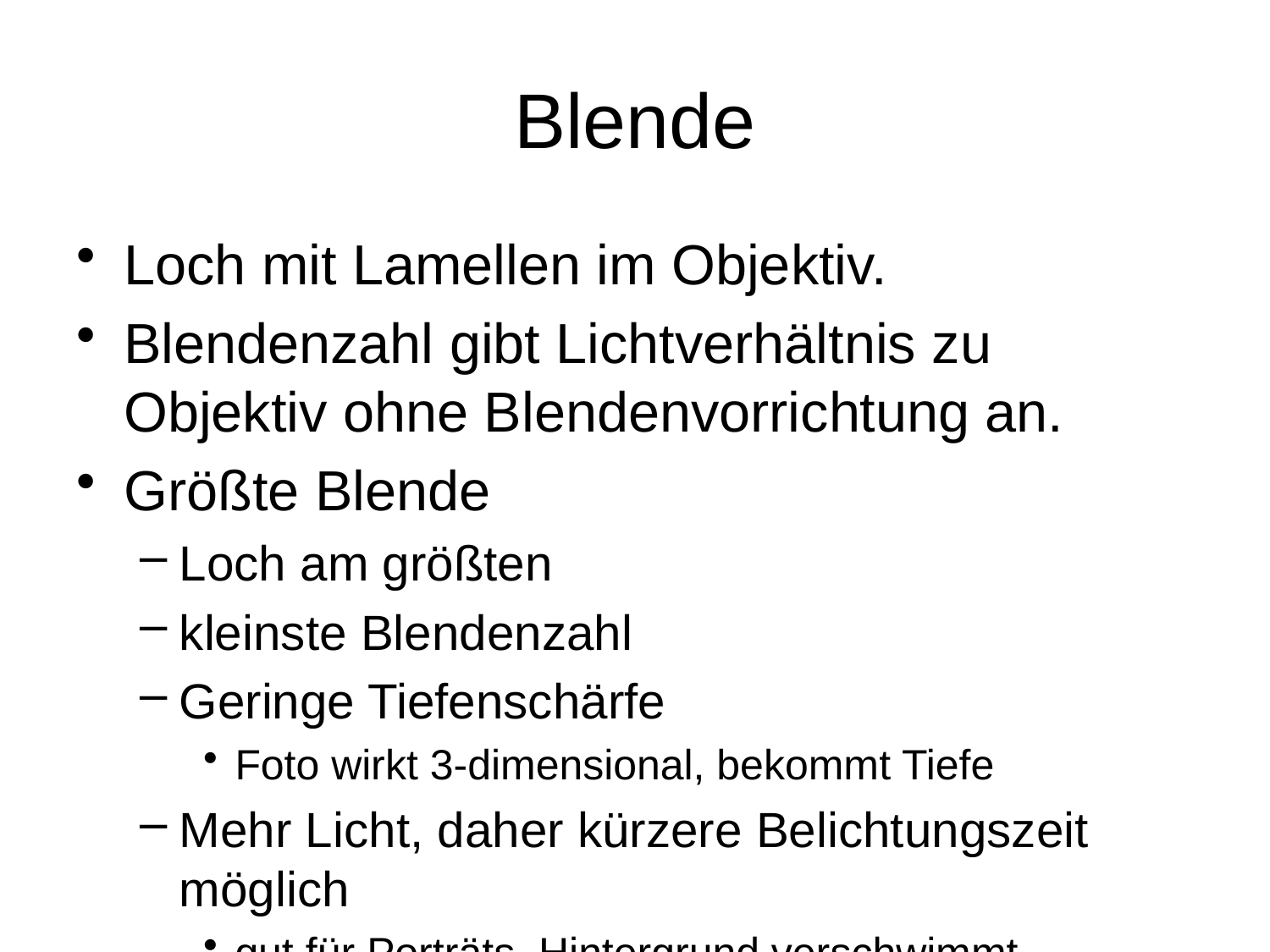

# Blende
Loch mit Lamellen im Objektiv.
Blendenzahl gibt Lichtverhältnis zu Objektiv ohne Blendenvorrichtung an.
Größte Blende
Loch am größten
kleinste Blendenzahl
Geringe Tiefenschärfe
Foto wirkt 3-dimensional, bekommt Tiefe
Mehr Licht, daher kürzere Belichtungszeit möglich
gut für Porträts, Hintergrund verschwimmt
Kleine Blende
Vordergrund und Hintergrund scharf
Landschaftsaufnahmen
Architektur
Blendensterne: Lichtquellen in der Nacht sternförmig (Stativ verwenden!)